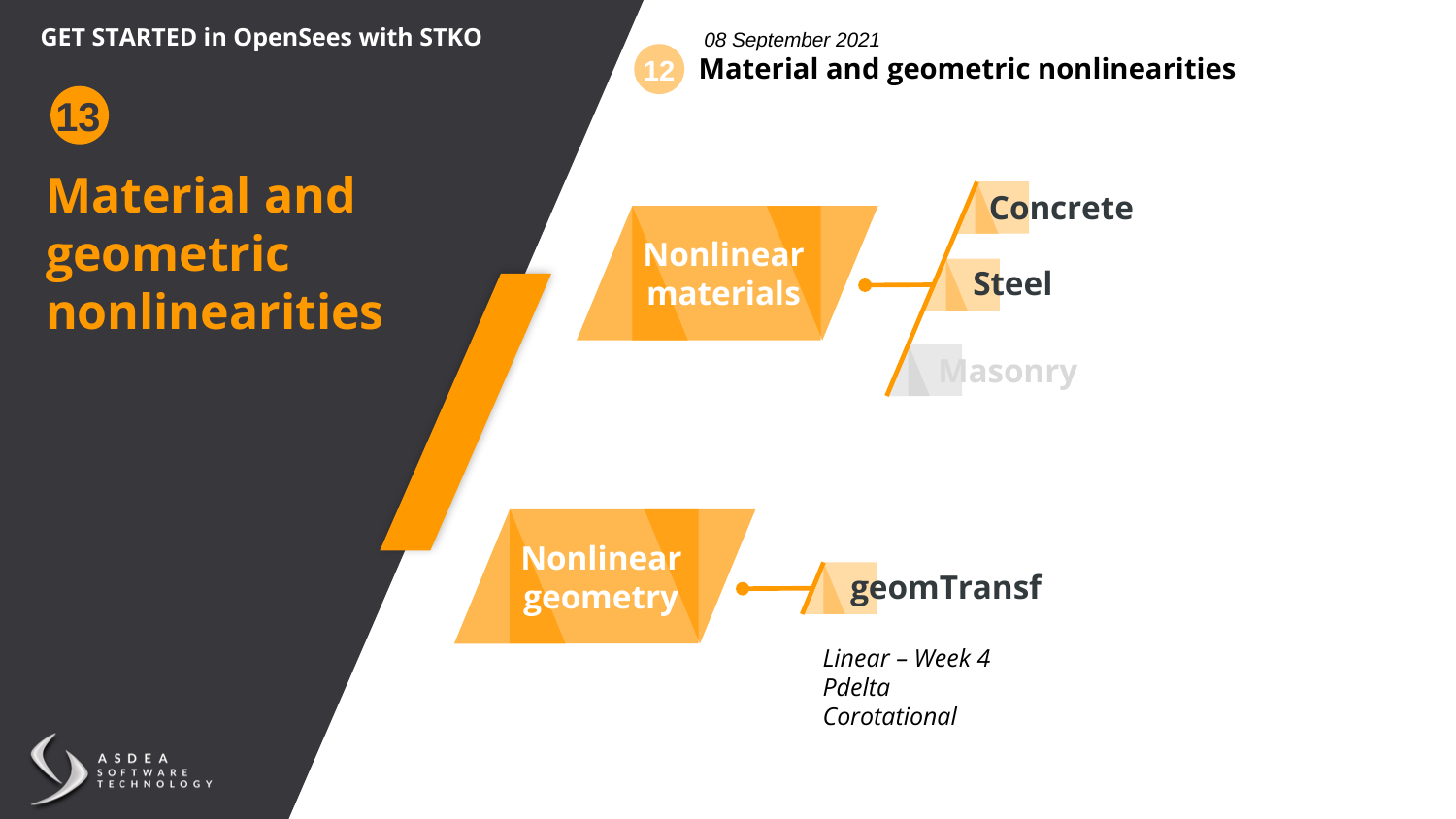

GET STARTED in OpenSees with STKO
 08 September 2021
Material and geometric nonlinearities

12
13

Material and geometric nonlinearities
Concrete

Nonlinear materials

Steel

Masonry

Nonlinear geometry

geomTransf

Linear – Week 4
Pdelta
Corotational